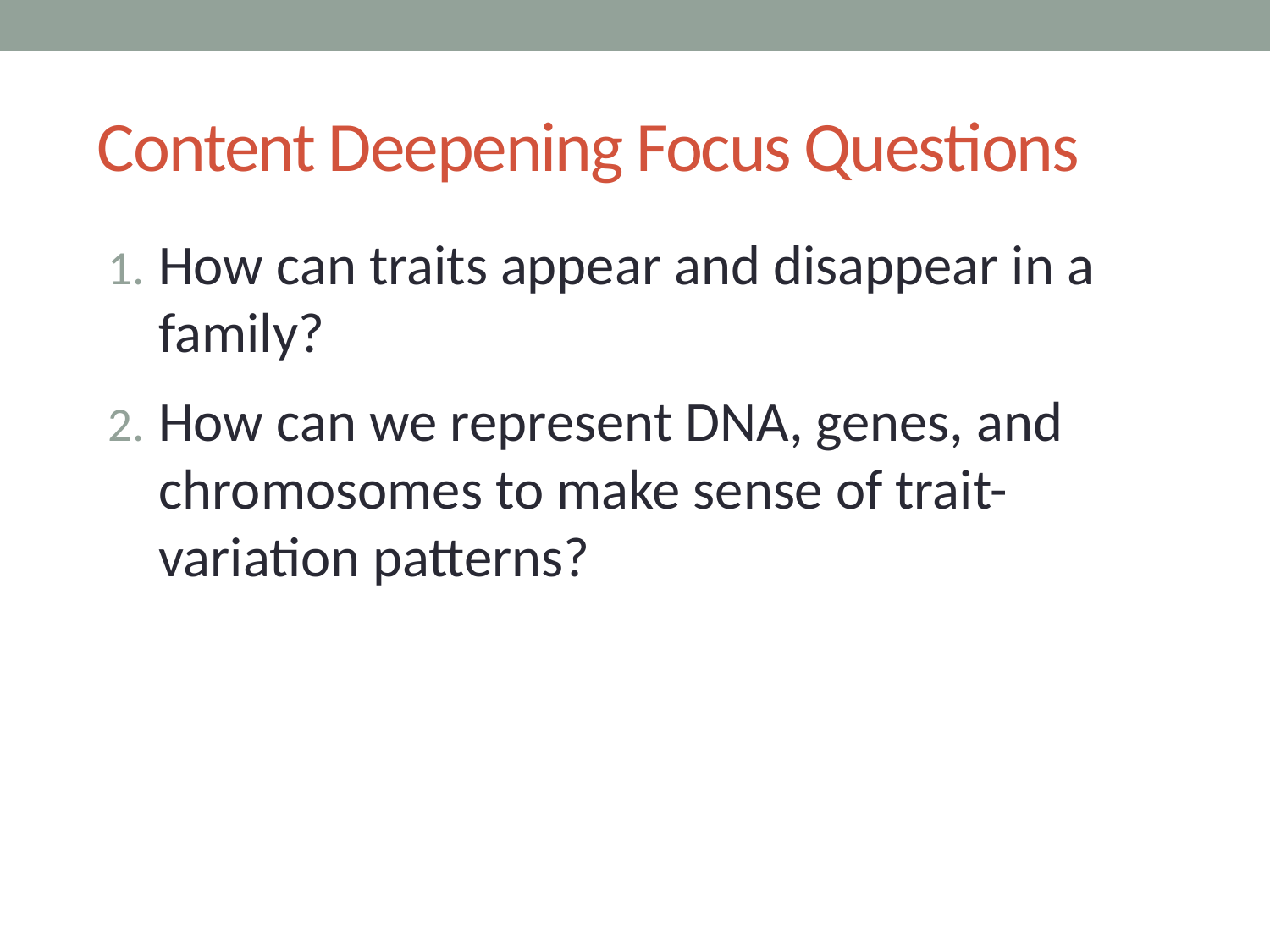

# Content Deepening Focus Questions
How can traits appear and disappear in a family?
How can we represent DNA, genes, and chromosomes to make sense of trait-variation patterns?